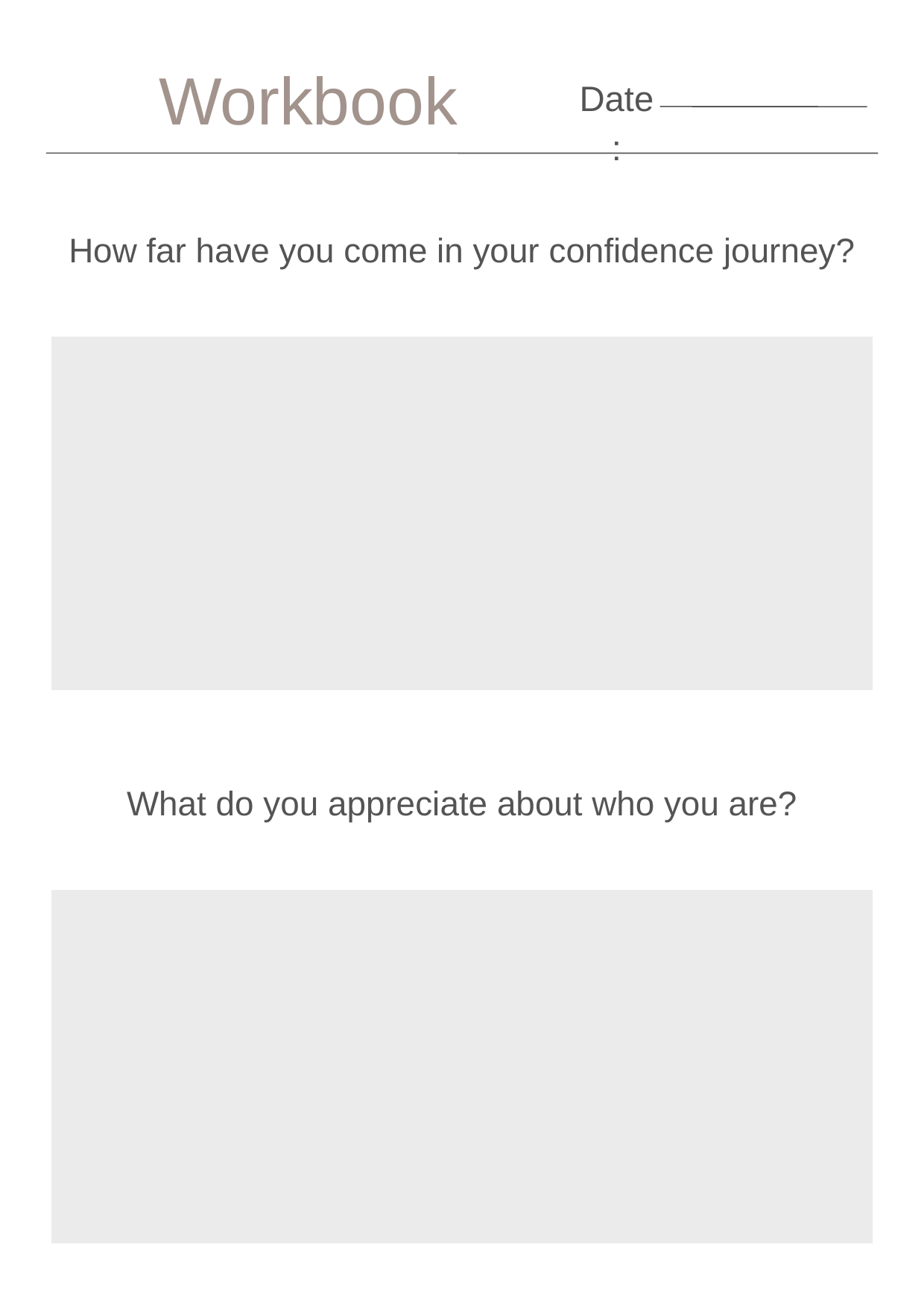

Workbook
Date:

How far have you come in your confidence journey?

What do you appreciate about who you are?